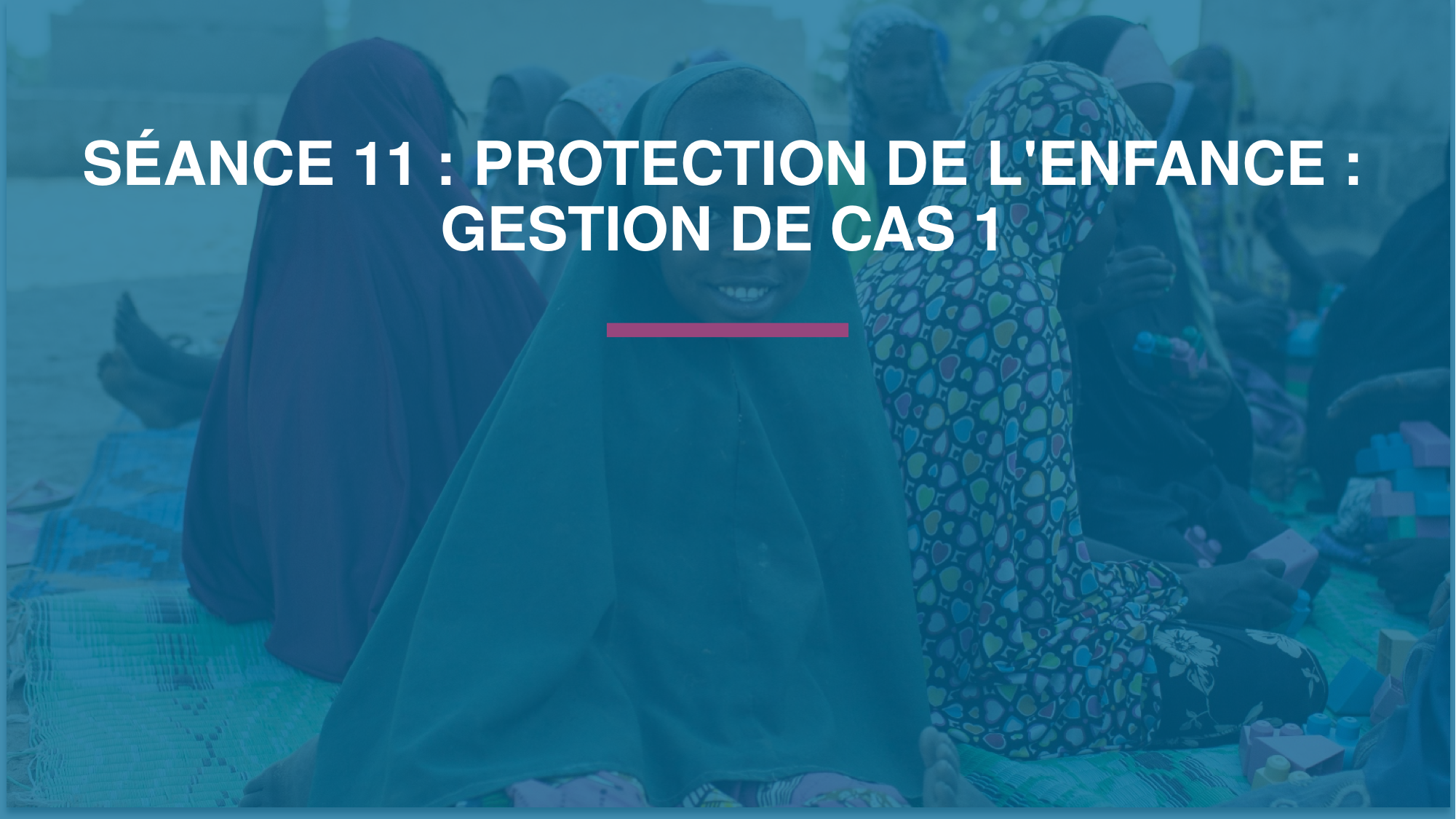

SÉANCE 11 : PROTECTION DE L'ENFANCE : GESTION DE CAS 1